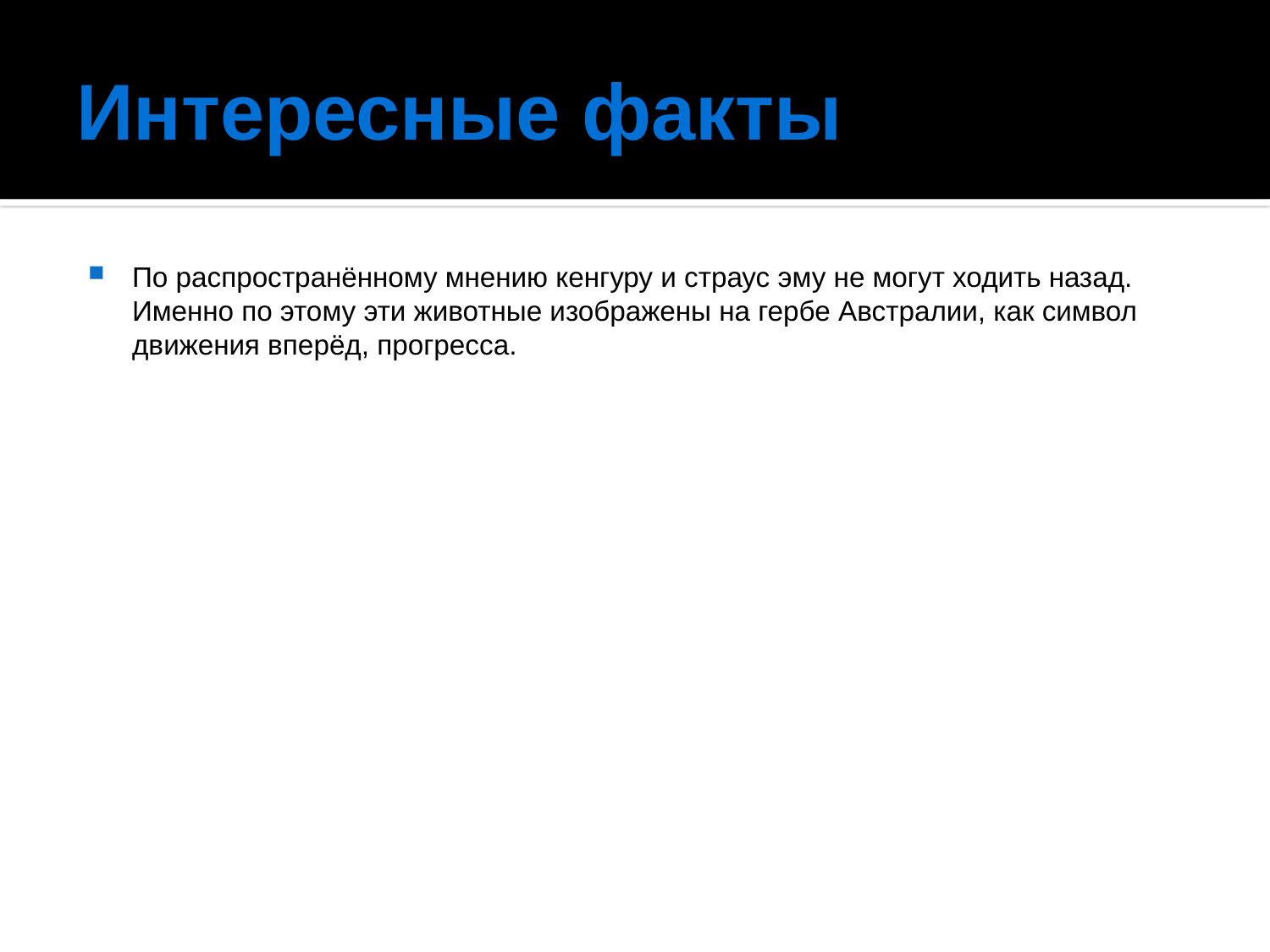

# Интересные факты
По распространённому мнению кенгуру и страус эму не могут ходить назад. Именно по этому эти животные изображены на гербе Австралии, как символ движения вперёд, прогресса.